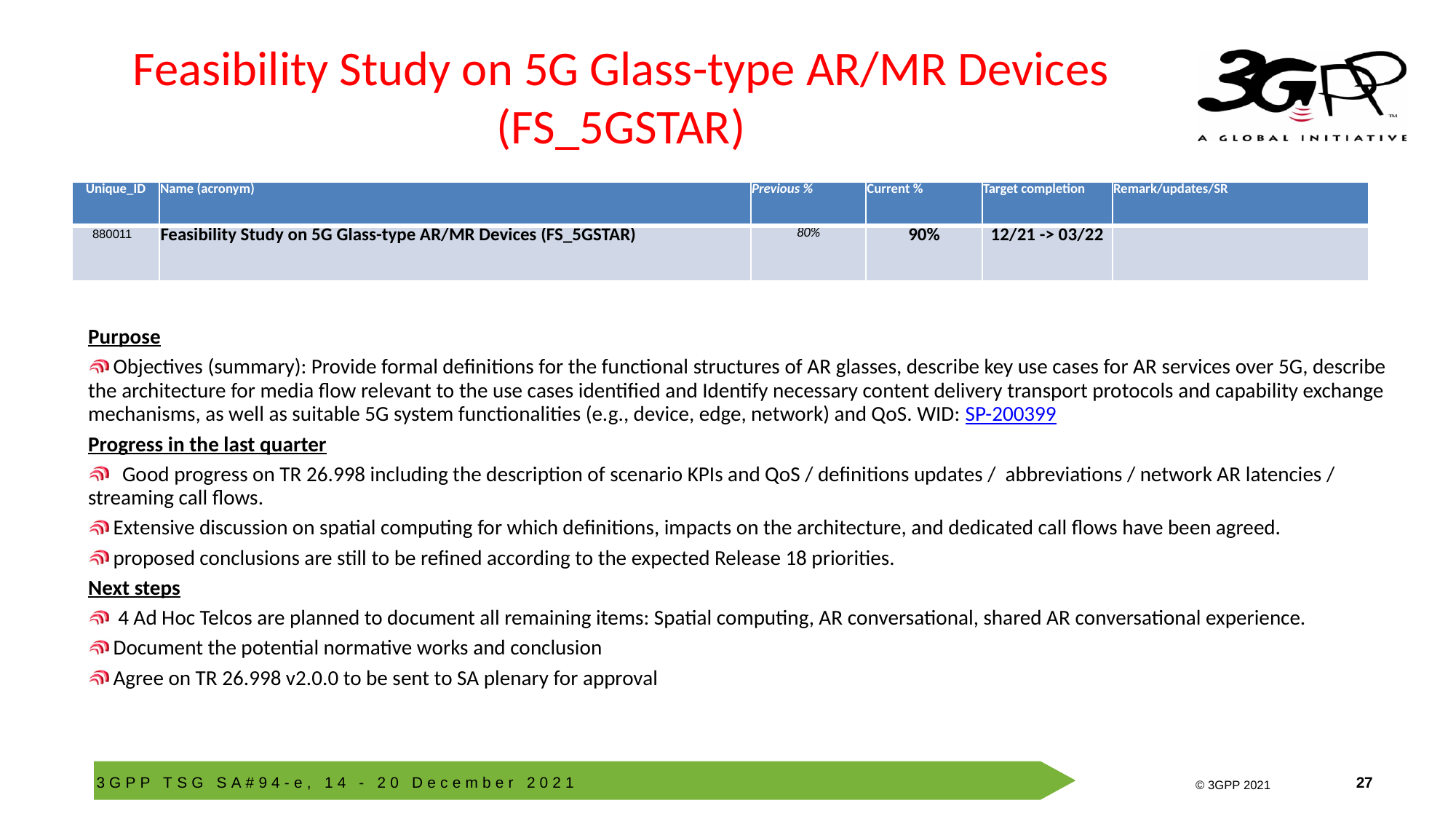

# Feasibility Study on 5G Glass-type AR/MR Devices (FS_5GSTAR)
| Unique\_ID | Name (acronym) | Previous % | Current % | Target completion | Remark/updates/SR |
| --- | --- | --- | --- | --- | --- |
| 880011 | Feasibility Study on 5G Glass-type AR/MR Devices (FS\_5GSTAR) | 80% | 90% | 12/21 -> 03/22 |  |
Purpose
 Objectives (summary): Provide formal definitions for the functional structures of AR glasses, describe key use cases for AR services over 5G, describe the architecture for media flow relevant to the use cases identified and Identify necessary content delivery transport protocols and capability exchange mechanisms, as well as suitable 5G system functionalities (e.g., device, edge, network) and QoS. WID: SP-200399
Progress in the last quarter
 	Good progress on TR 26.998 including the description of scenario KPIs and QoS / definitions updates /  abbreviations / network AR latencies / streaming call flows.
 Extensive discussion on spatial computing for which definitions, impacts on the architecture, and dedicated call flows have been agreed.
 proposed conclusions are still to be refined according to the expected Release 18 priorities.
Next steps
  4 Ad Hoc Telcos are planned to document all remaining items: Spatial computing, AR conversational, shared AR conversational experience.
 Document the potential normative works and conclusion
 Agree on TR 26.998 v2.0.0 to be sent to SA plenary for approval